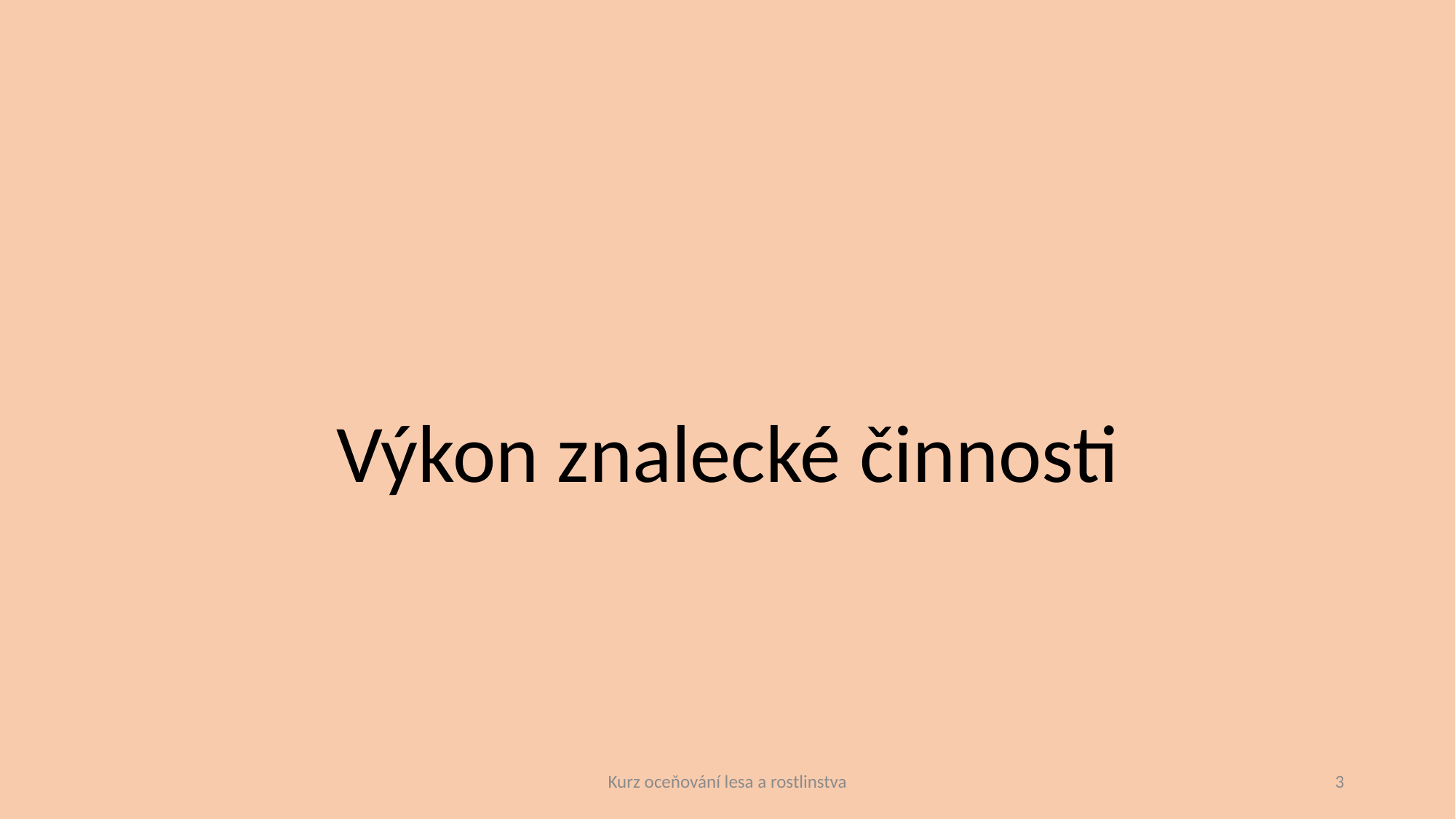

#

Výkon znalecké činnosti
Kurz oceňování lesa a rostlinstva
3